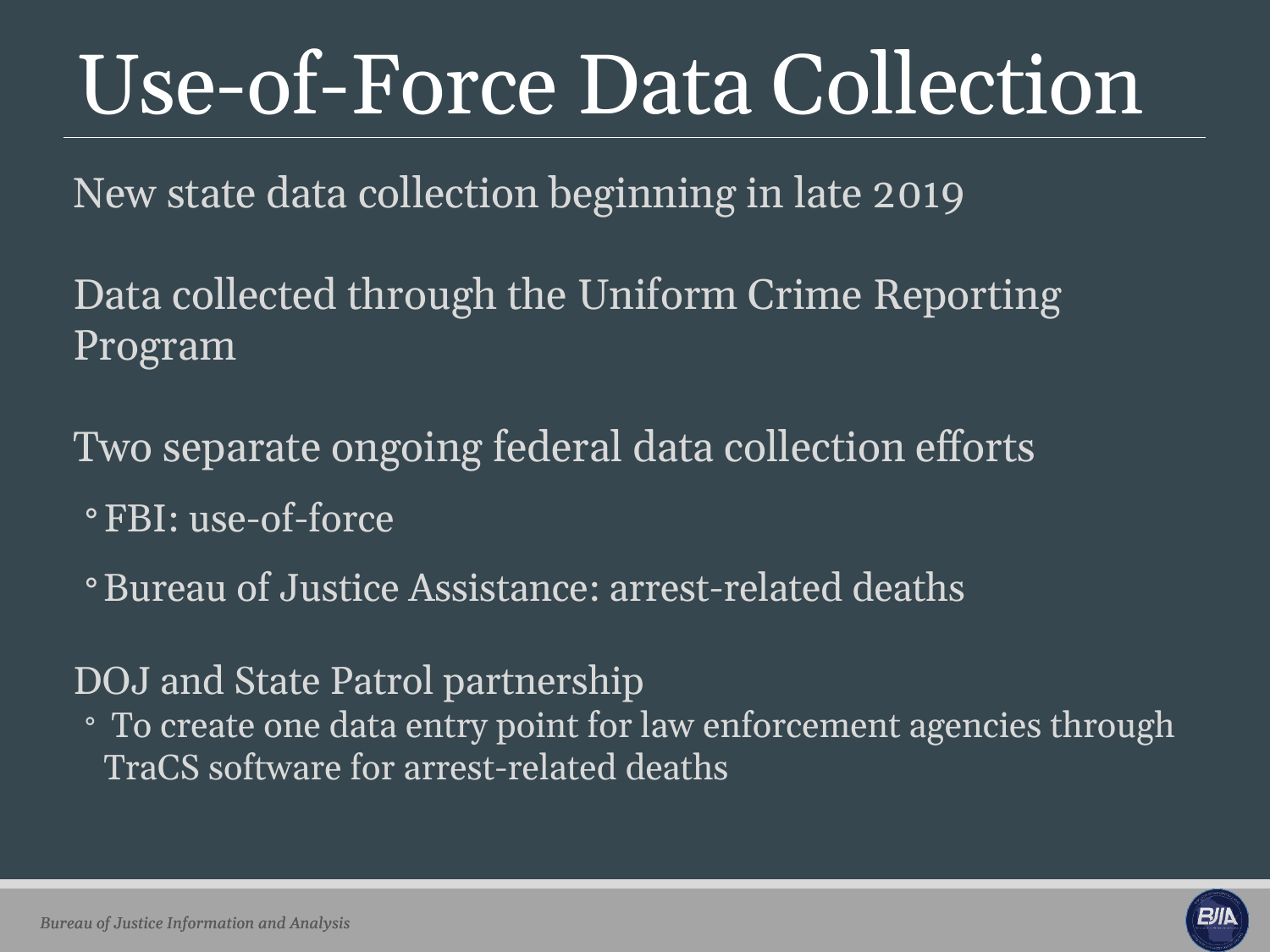

# Use-of-Force Data Collection
New state data collection beginning in late 2019

Data collected through the Uniform Crime Reporting Program

Two separate ongoing federal data collection efforts
FBI: use-of-force
Bureau of Justice Assistance: arrest-related deaths

DOJ and State Patrol partnership
 To create one data entry point for law enforcement agencies through TraCS software for arrest-related deaths